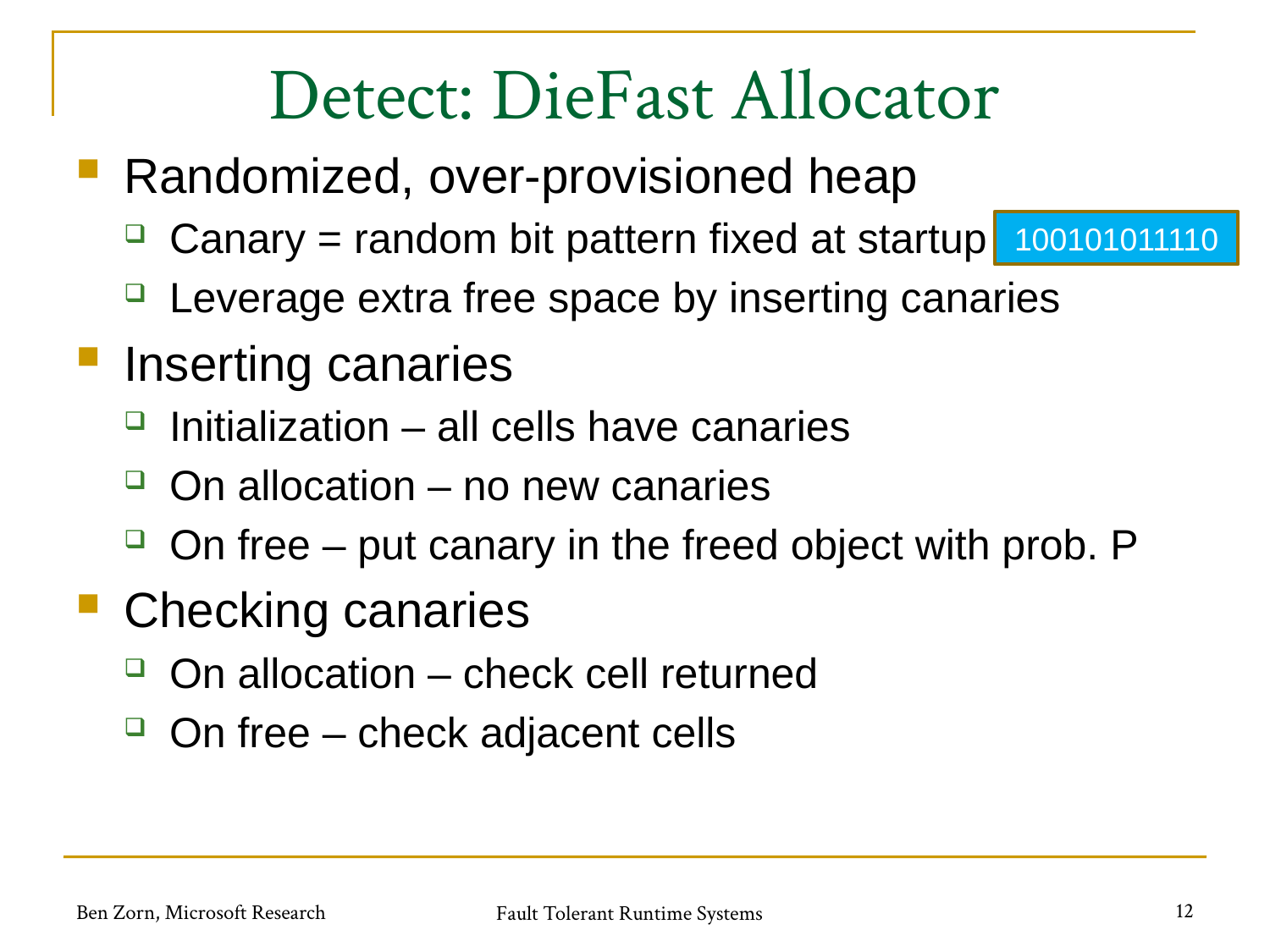

# Detect: DieFast Allocator
Randomized, over-provisioned heap
Canary = random bit pattern fixed at startup
Leverage extra free space by inserting canaries
Inserting canaries
Initialization – all cells have canaries
On allocation – no new canaries
On free – put canary in the freed object with prob. P
Checking canaries
On allocation – check cell returned
On free – check adjacent cells
100101011110
Ben Zorn, Microsoft Research
12
Fault Tolerant Runtime Systems